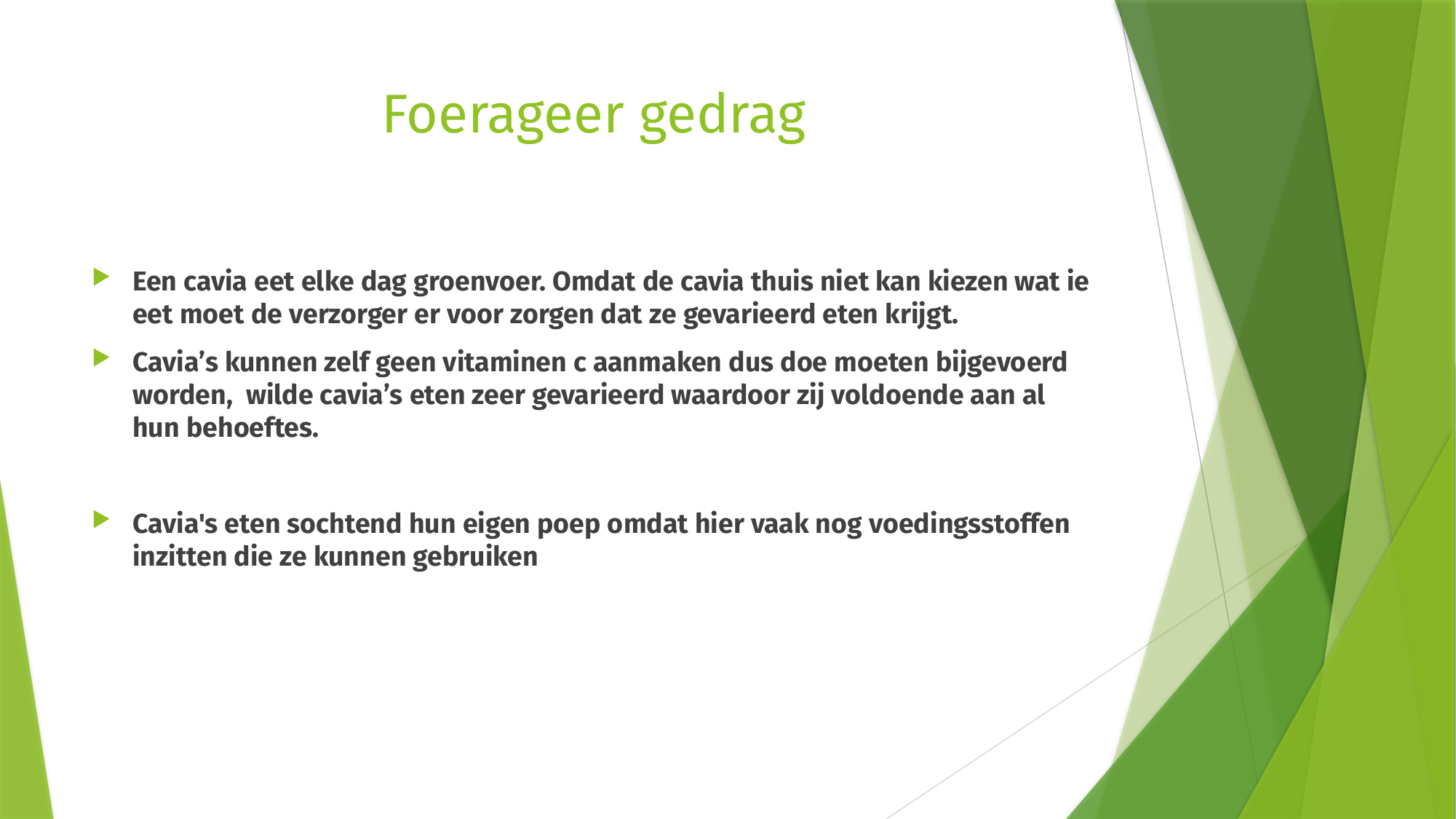

# Foerageer gedrag
Een cavia eet elke dag groenvoer. Omdat de cavia thuis niet kan kiezen wat ie eet moet de verzorger er voor zorgen dat ze gevarieerd eten krijgt.
Cavia’s kunnen zelf geen vitaminen c aanmaken dus doe moeten bijgevoerd worden,  wilde cavia’s eten zeer gevarieerd waardoor zij voldoende aan al hun behoeftes.

Cavia's eten sochtend hun eigen poep omdat hier vaak nog voedingsstoffen inzitten die ze kunnen gebruiken